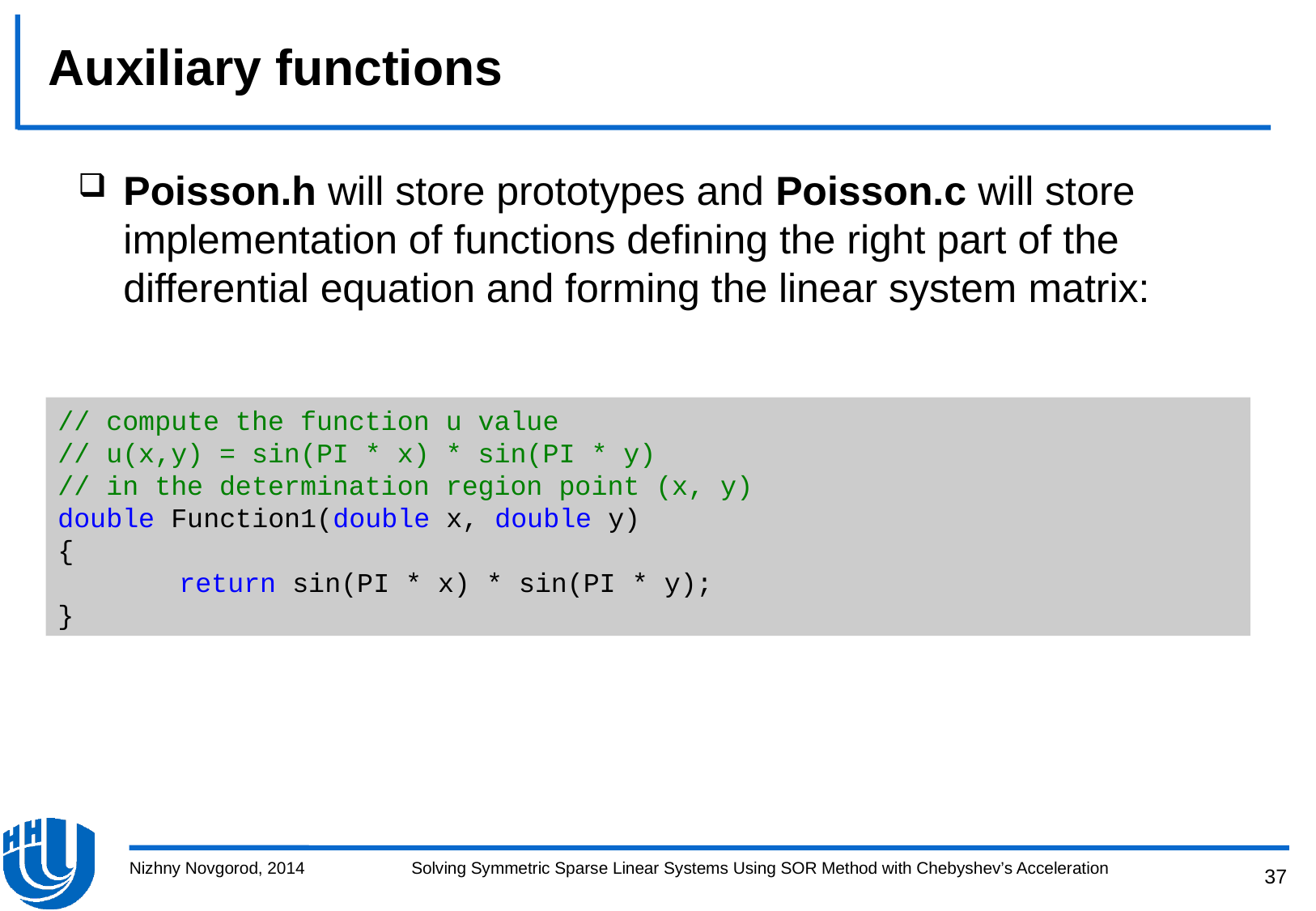

# Auxiliary functions
Poisson.h will store prototypes and Poisson.c will store implementation of functions defining the right part of the differential equation and forming the linear system matrix:
// compute the function u value
// u(x,y) = sin(PI * x) * sin(PI * y)
// in the determination region point (х, у)
double Function1(double x, double y)
{
	return sin(PI * x) * sin(PI * y);
}
Nizhny Novgorod, 2014
Solving Symmetric Sparse Linear Systems Using SOR Method with Chebyshev’s Acceleration